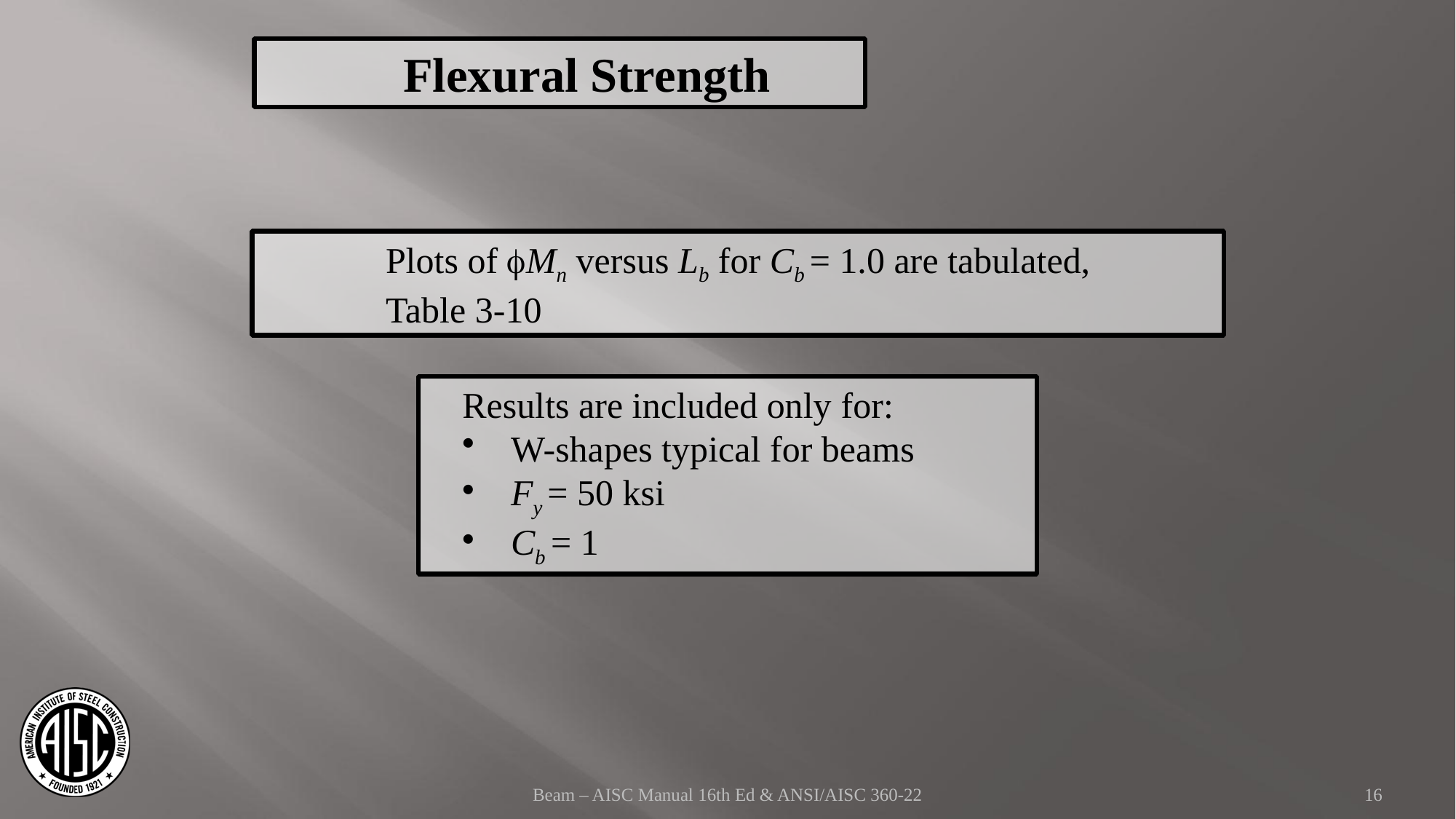

Flexural Strength
Plots of φMn versus Lb for Cb = 1.0 are tabulated,
Table 3-10
Results are included only for:
W-shapes typical for beams
Fy = 50 ksi
Cb = 1
Beam – AISC Manual 16th Ed & ANSI/AISC 360-22
16